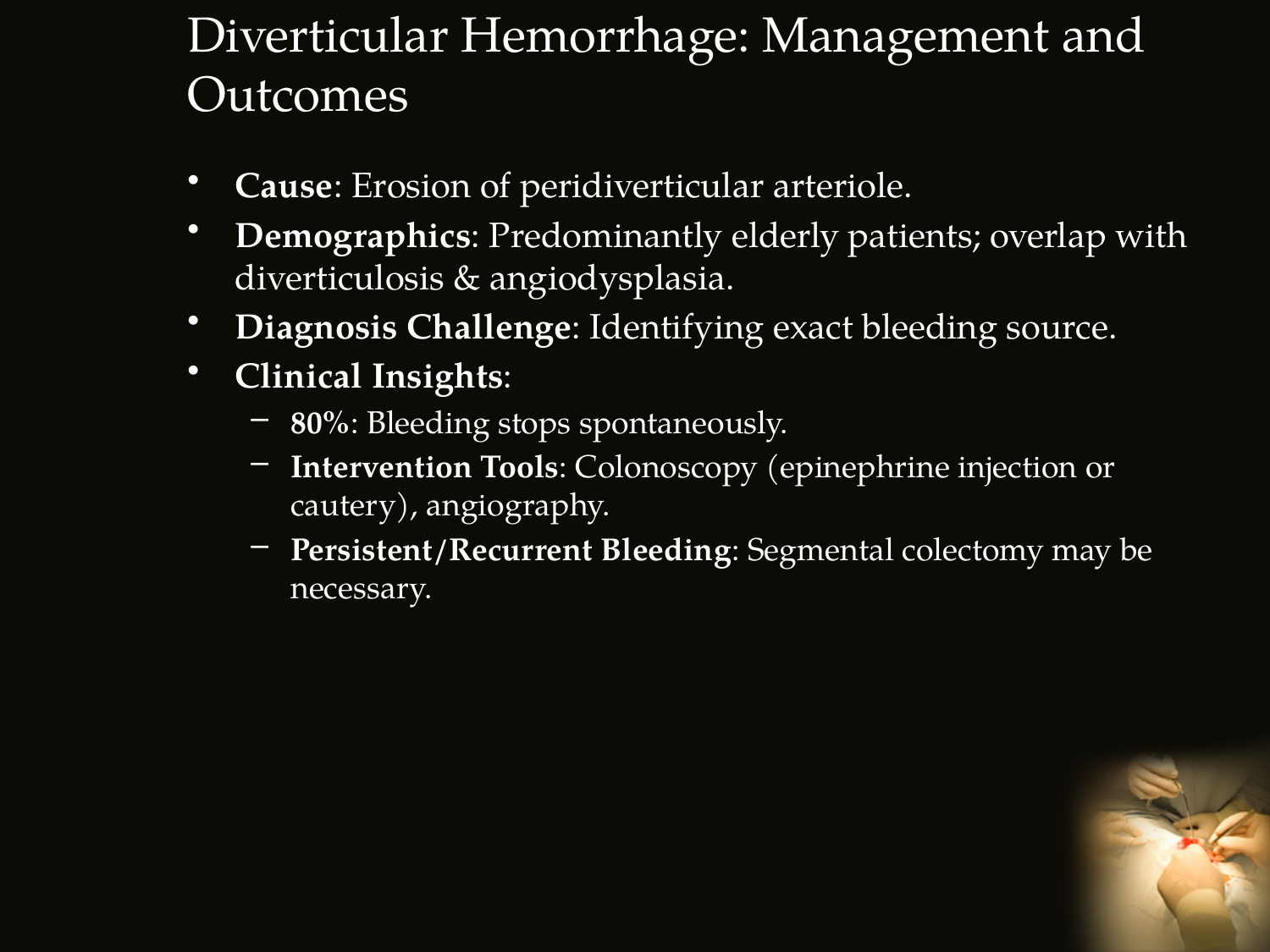

# Diverticular Hemorrhage: Management and Outcomes
Cause: Erosion of peridiverticular arteriole.
Demographics: Predominantly elderly patients; overlap with diverticulosis & angiodysplasia.
Diagnosis Challenge: Identifying exact bleeding source.
Clinical Insights:
80%: Bleeding stops spontaneously.
Intervention Tools: Colonoscopy (epinephrine injection or cautery), angiography.
Persistent/Recurrent Bleeding: Segmental colectomy may be necessary.